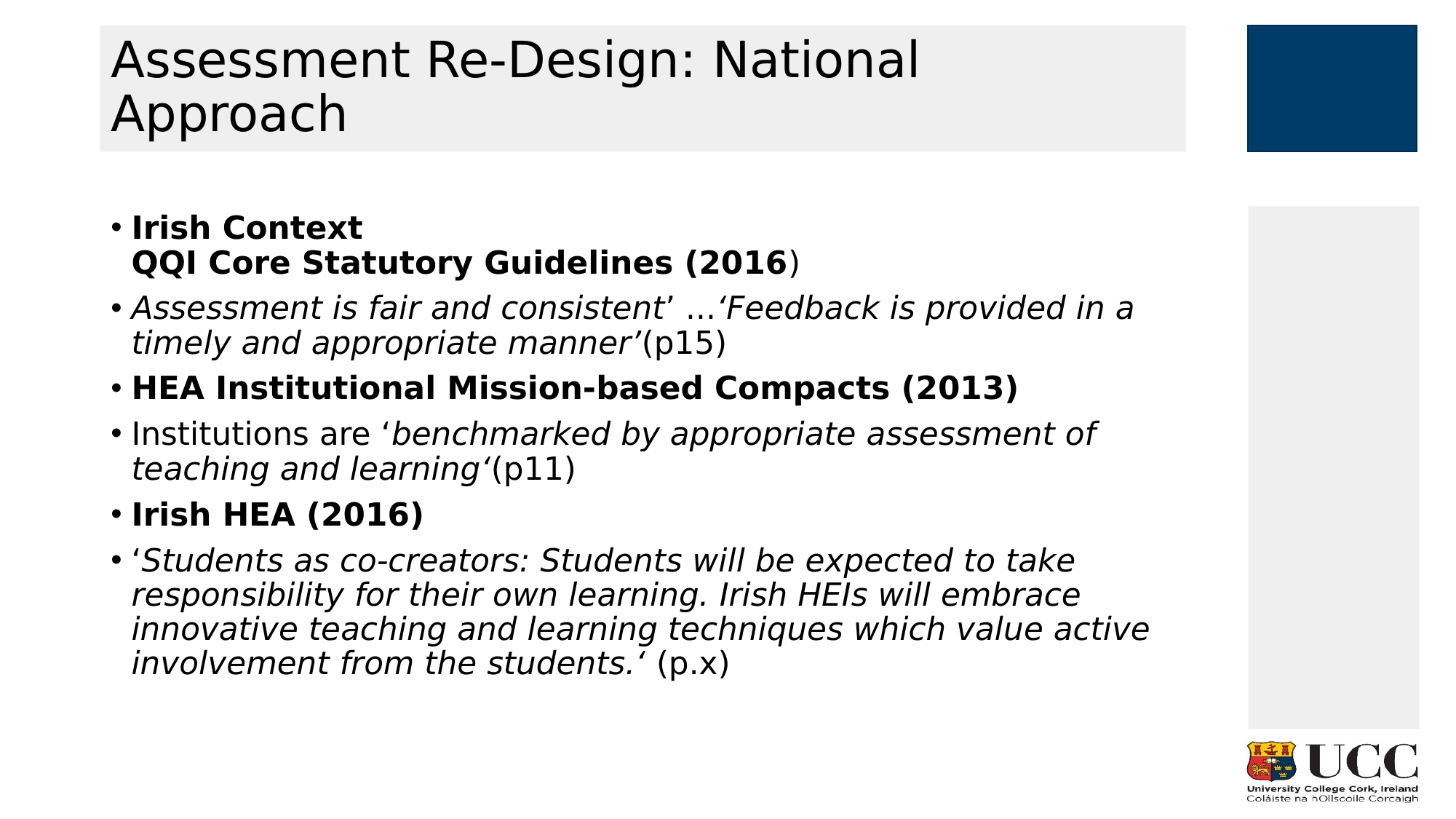

# Assessment Re-Design: National Approach
Irish Context
QQI Core Statutory Guidelines (2016)
Assessment is fair and consistent’ ...‘Feedback is provided in a timely and appropriate manner’(p15)
HEA Institutional Mission-based Compacts (2013)
Institutions are ‘benchmarked by appropriate assessment of teaching and learning‘(p11)
Irish HEA (2016)
‘Students as co-creators: Students will be expected to take responsibility for their own learning. Irish HEIs will embrace innovative teaching and learning techniques which value active involvement from the students.‘ (p.x)